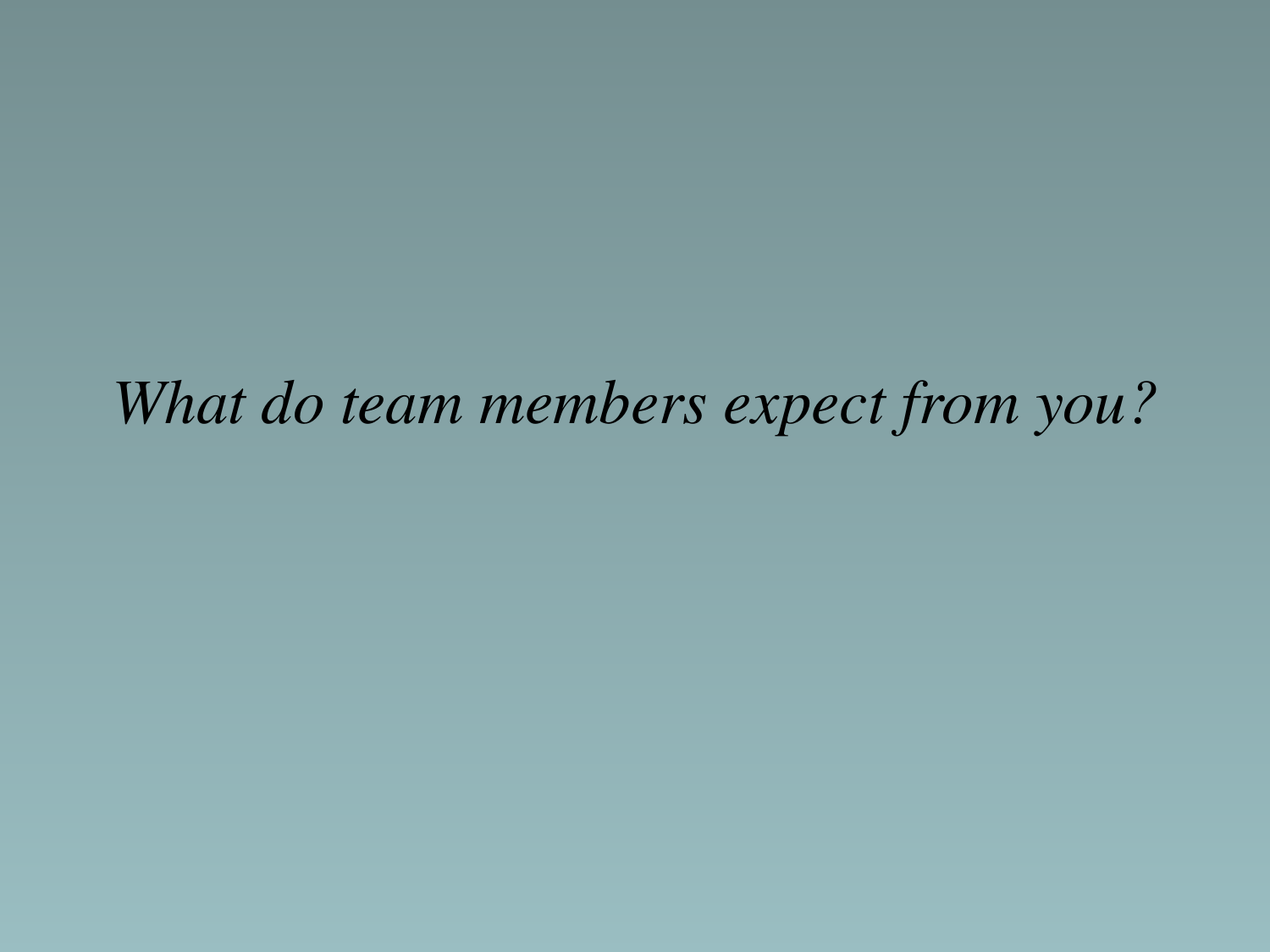

What do team members expect from you?